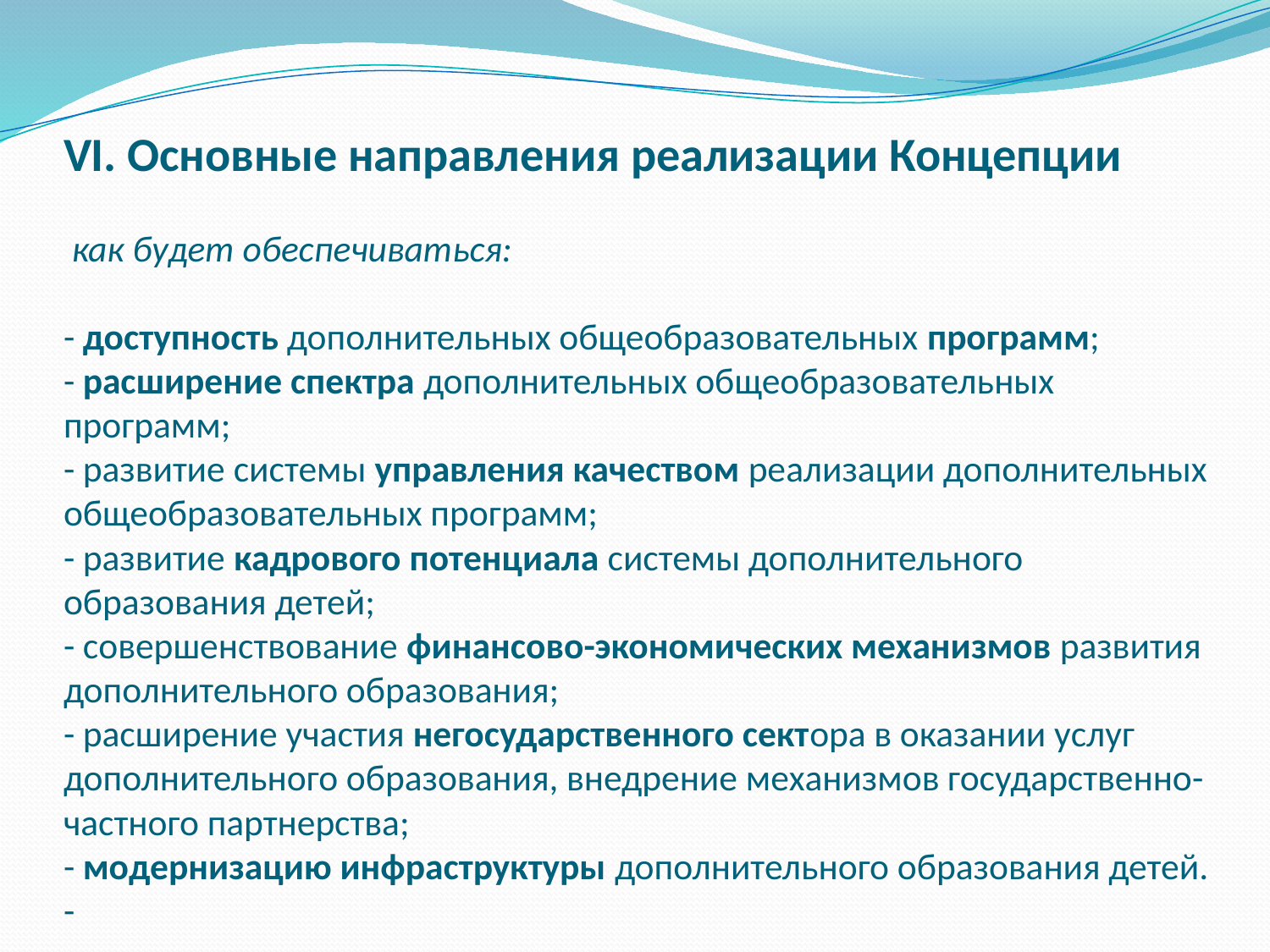

# VI. Основные направления реализации Концепции как будет обеспечиваться: - доступность дополнительных общеобразовательных программ; - расширение спектра дополнительных общеобразовательных программ; - развитие системы управления качеством реализации дополнительных общеобразовательных программ; - развитие кадрового потенциала системы дополнительного образования детей; - совершенствование финансово-экономических механизмов развития дополнительного образования; - расширение участия негосударственного сектора в оказании услуг дополнительного образования, внедрение механизмов государственно-частного партнерства; - модернизацию инфраструктуры дополнительного образования детей. -